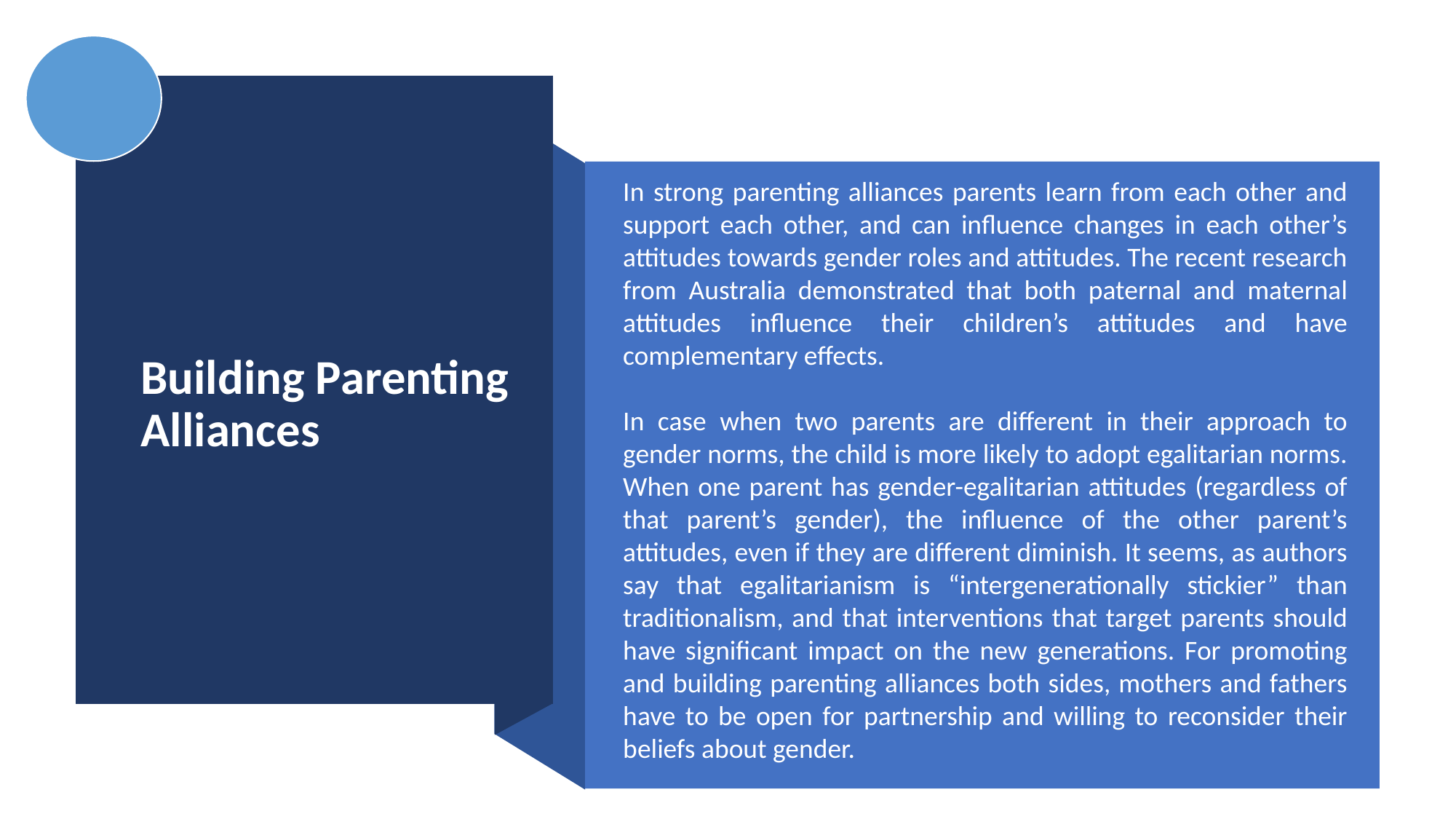

Building Parenting Alliances

In strong parenting alliances parents learn from each other and support each other, and can influence changes in each other’s attitudes towards gender roles and attitudes. The recent research from Australia demonstrated that both paternal and maternal attitudes influence their children’s attitudes and have complementary effects.

In case when two parents are different in their approach to gender norms, the child is more likely to adopt egalitarian norms. When one parent has gender-egalitarian attitudes (regardless of that parent’s gender), the influence of the other parent’s attitudes, even if they are different diminish. It seems, as authors say that egalitarianism is “intergenerationally stickier” than traditionalism, and that interventions that target parents should have significant impact on the new generations. For promoting and building parenting alliances both sides, mothers and fathers have to be open for partnership and willing to reconsider their beliefs about gender.